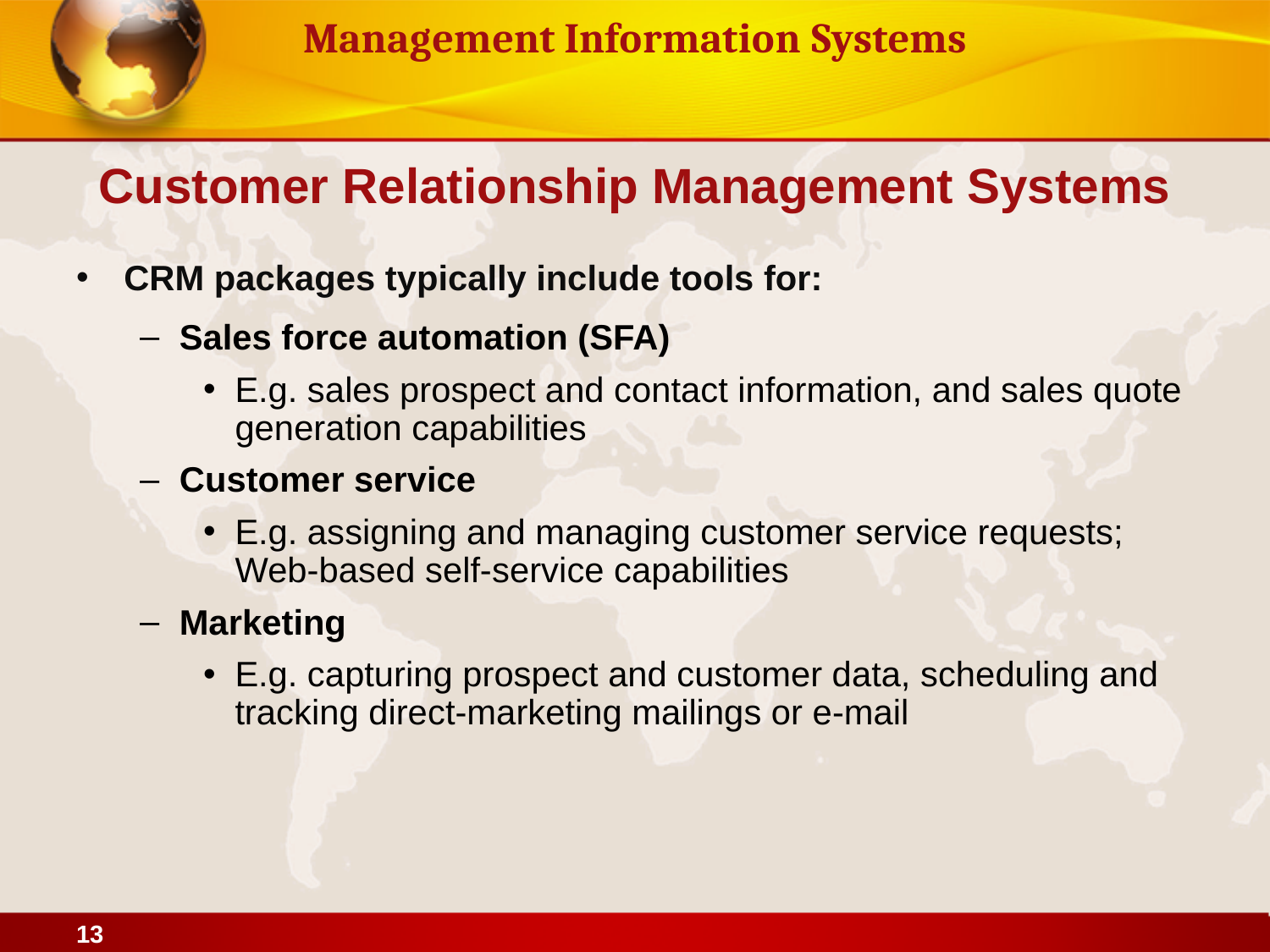

Customer Relationship Management Systems
CRM packages typically include tools for:
Sales force automation (SFA)
E.g. sales prospect and contact information, and sales quote generation capabilities
Customer service
E.g. assigning and managing customer service requests; Web-based self-service capabilities
Marketing
E.g. capturing prospect and customer data, scheduling and tracking direct-marketing mailings or e-mail

13